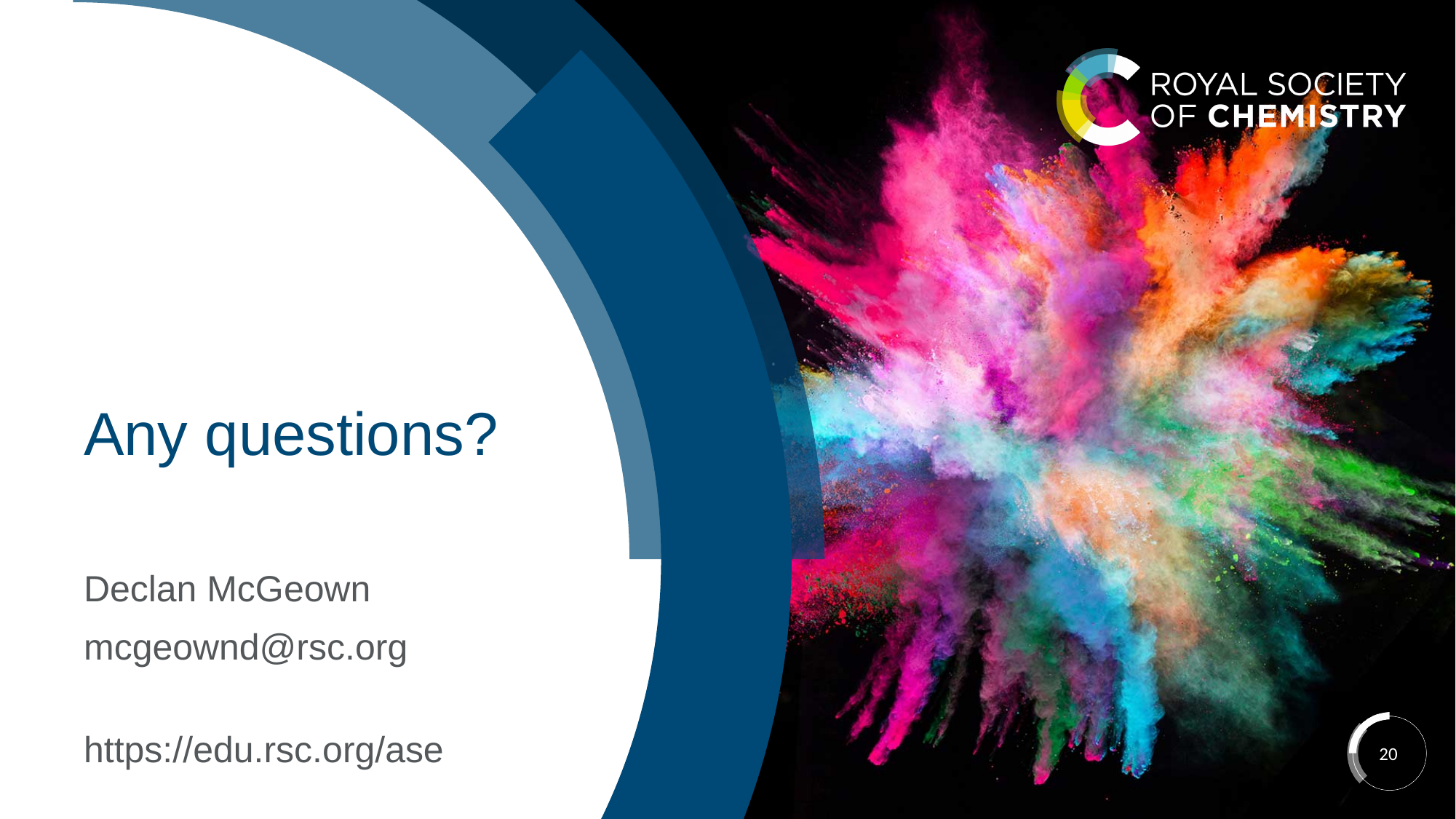

# Any questions?
Declan McGeown
mcgeownd@rsc.org
https://edu.rsc.org/ase
20